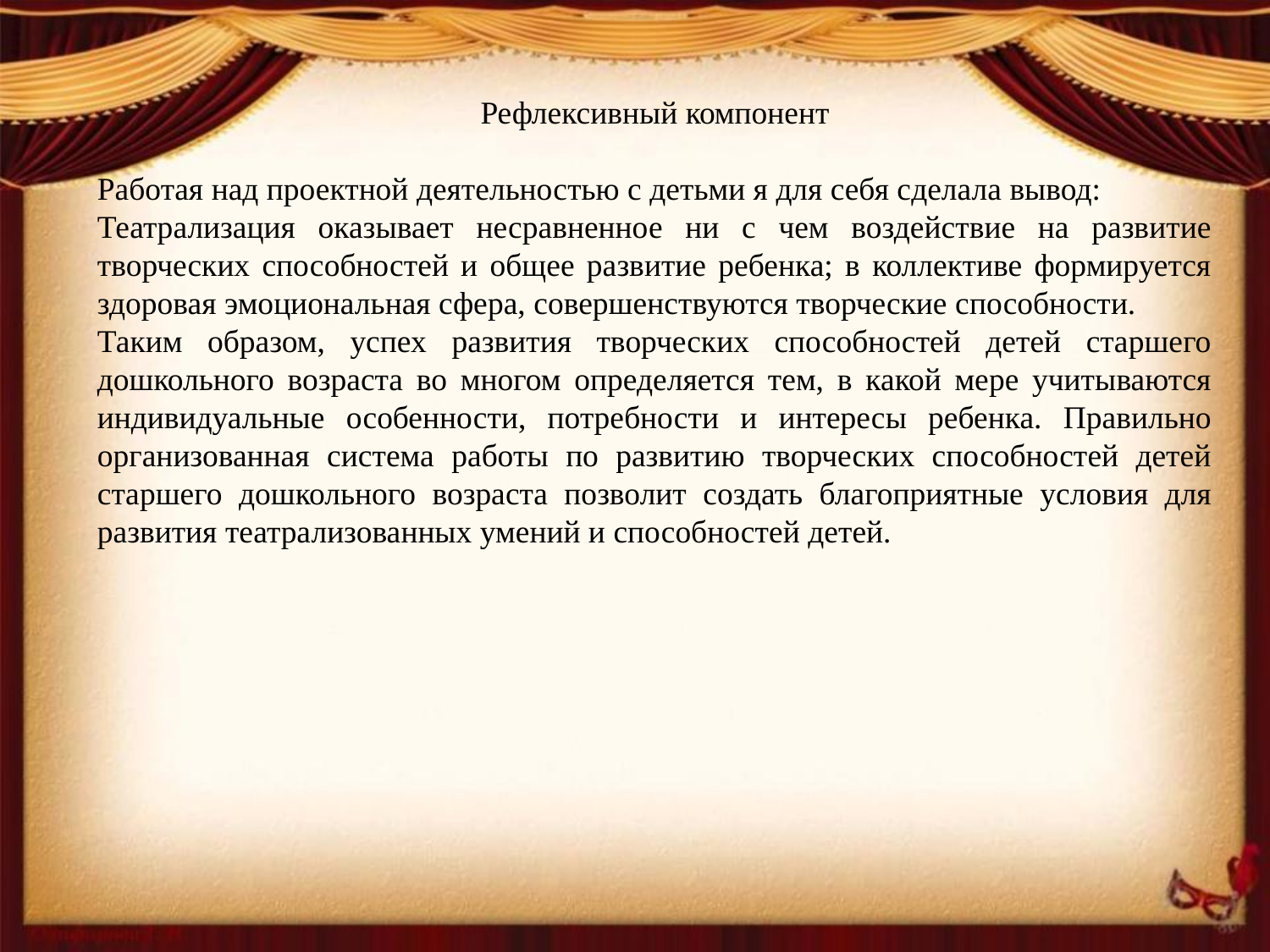

Рефлексивный компонент

Работая над проектной деятельностью с детьми я для себя сделала вывод:
Театрализация оказывает несравненное ни с чем воздействие на развитие творческих способностей и общее развитие ребенка; в коллективе формируется здоровая эмоциональная сфера, совершенствуются творческие способности.
Таким образом, успех развития творческих способностей детей старшего дошкольного возраста во многом определяется тем, в какой мере учитываются индивидуальные особенности, потребности и интересы ребенка. Правильно организованная система работы по развитию творческих способностей детей старшего дошкольного возраста позволит создать благоприятные условия для развития театрализованных умений и способностей детей.